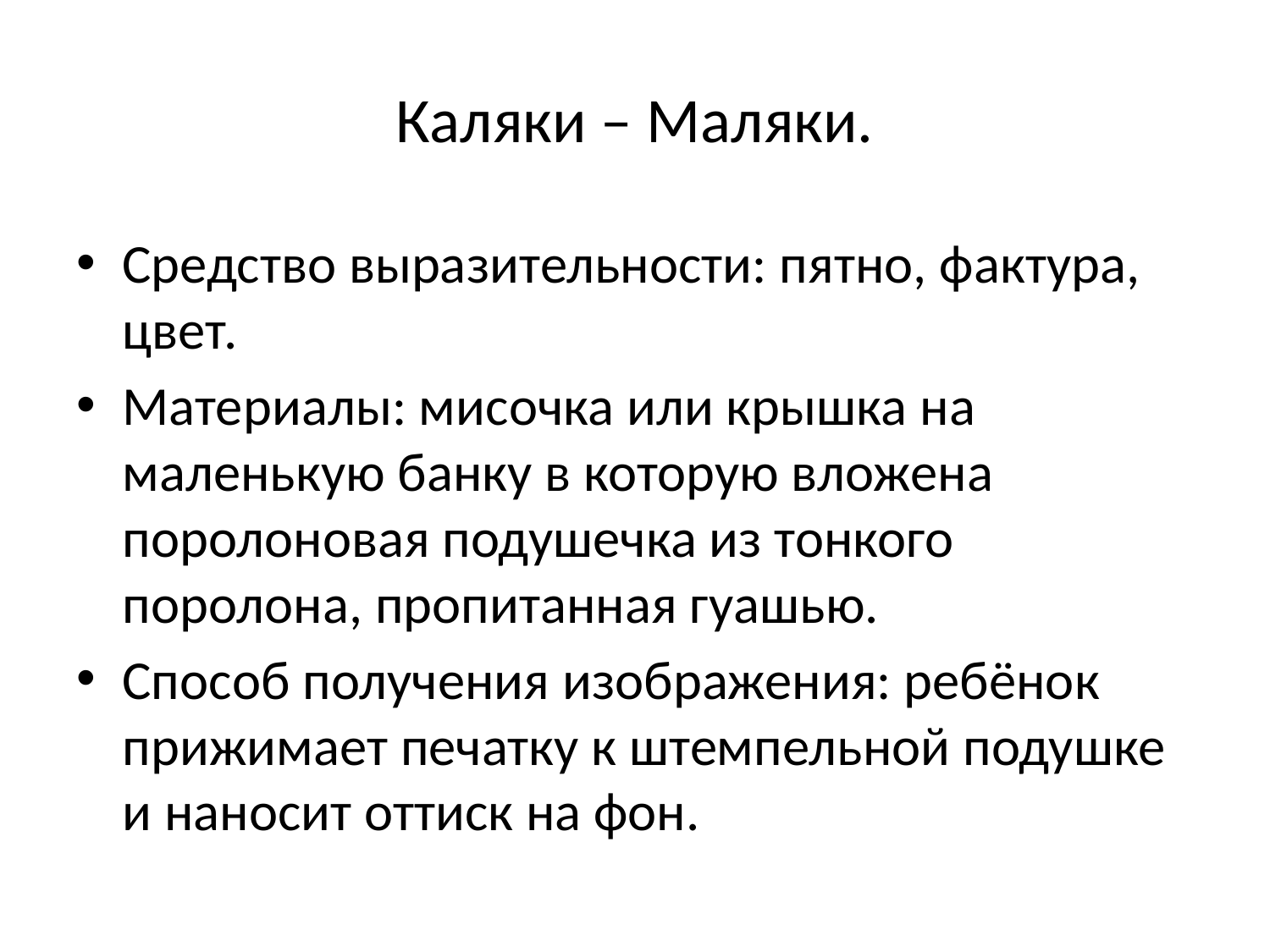

# Каляки – Маляки.
Средство выразительности: пятно, фактура, цвет.
Материалы: мисочка или крышка на маленькую банку в которую вложена поролоновая подушечка из тонкого поролона, пропитанная гуашью.
Способ получения изображения: ребёнок прижимает печатку к штемпельной подушке и наносит оттиск на фон.